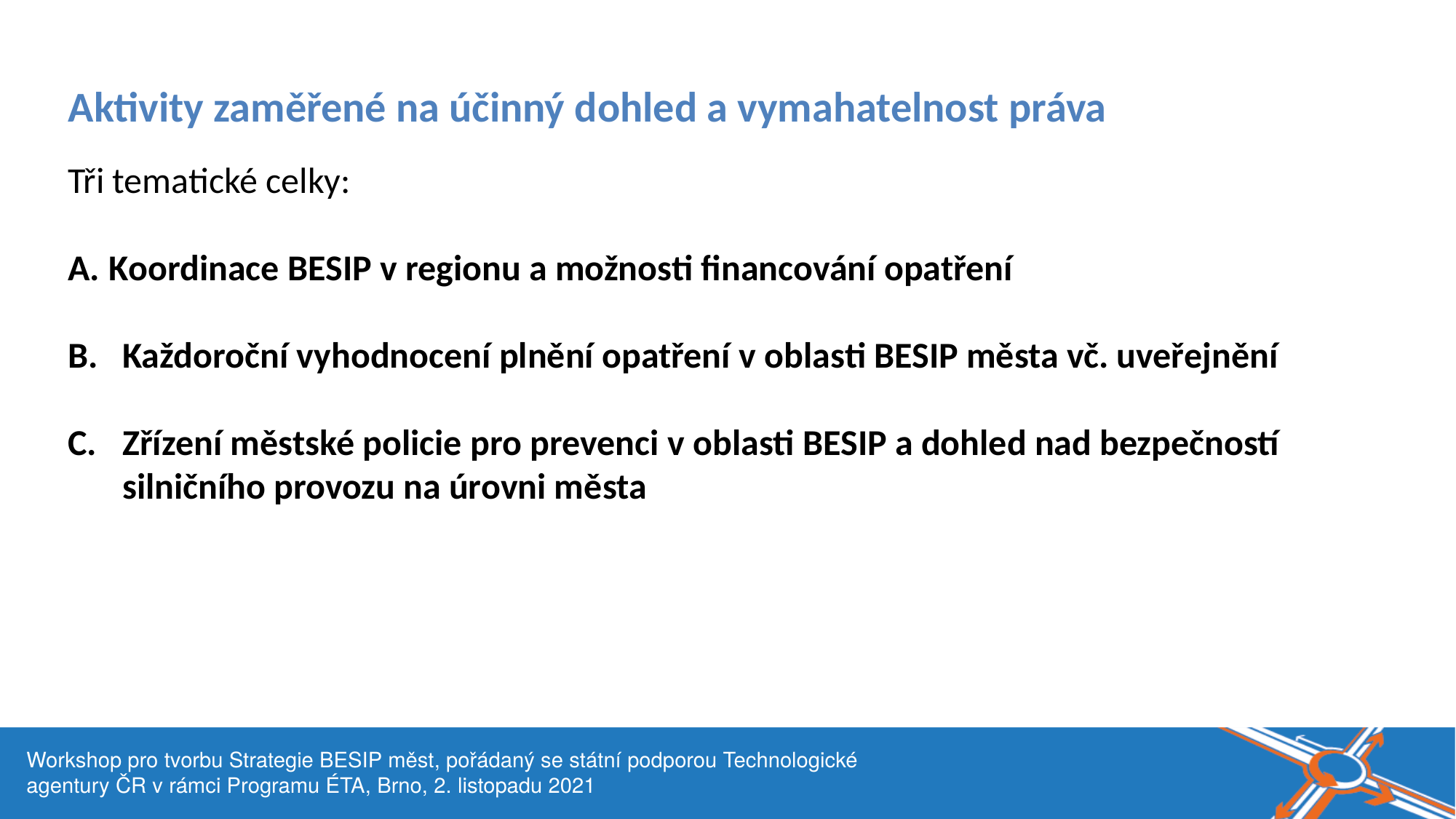

Aktivity zaměřené na účinný dohled a vymahatelnost práva
Tři tematické celky:

Koordinace BESIP v regionu a možnosti financování opatření

B.   Každoroční vyhodnocení plnění opatření v oblasti BESIP města vč. uveřejnění

Zřízení městské policie pro prevenci v oblasti BESIP a dohled nad bezpečností silničního provozu na úrovni města

Workshop pro tvorbu Strategie BESIP měst, pořádaný se státní podporou Technologické agentury ČR v rámci Programu ÉTA, Brno, 2. listopadu 2021